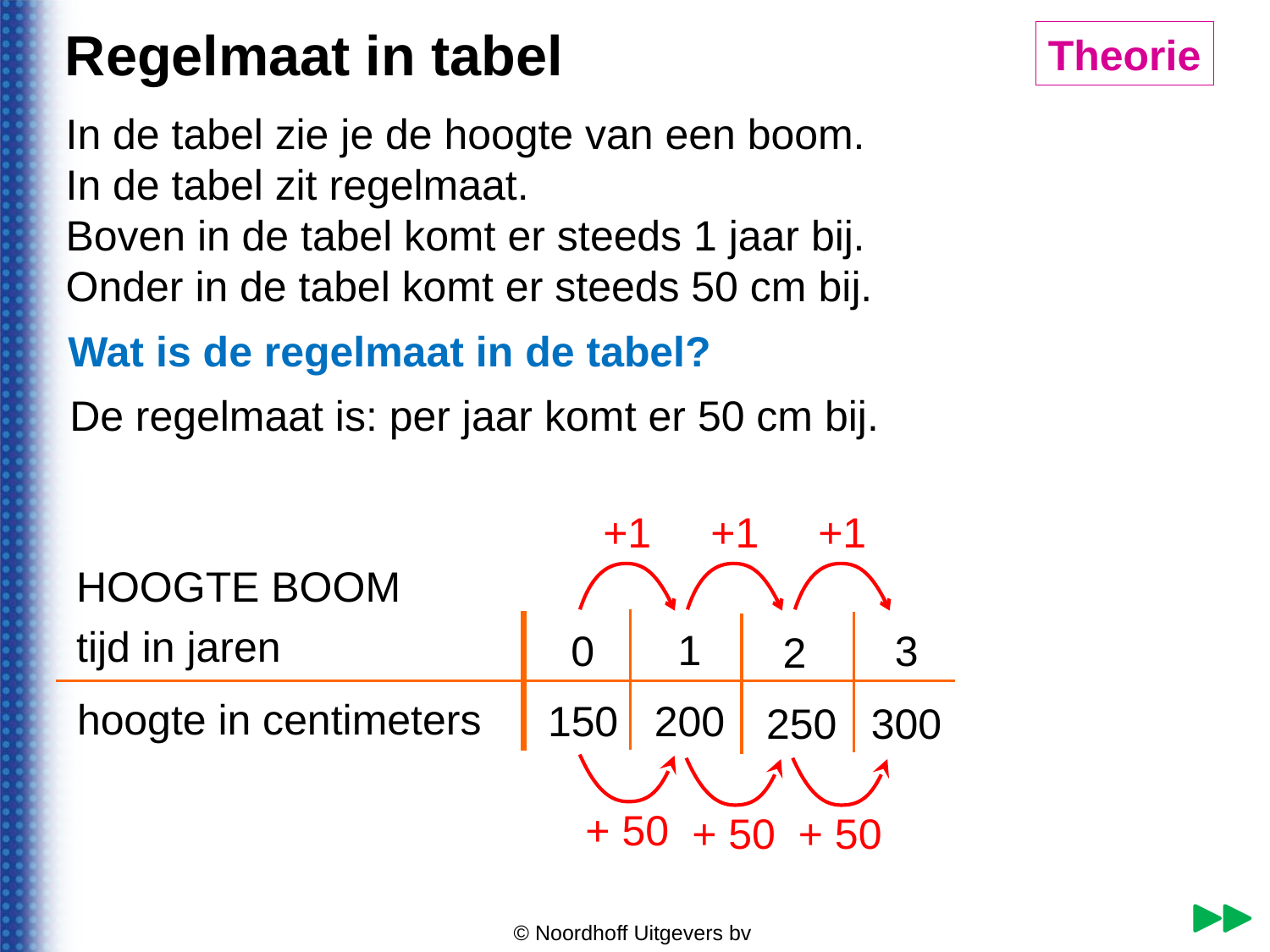

Regelmaat in tabel
Theorie
© Noordhoff Uitgevers bv

In de tabel zie je de hoogte van een boom.
In de tabel zit regelmaat.
Boven in de tabel komt er steeds 1 jaar bij.
Onder in de tabel komt er steeds 50 cm bij.
Wat is de regelmaat in de tabel?
De regelmaat is: per jaar komt er 50 cm bij.
+1

+1

+1

HOOGTE BOOM
tijd in jaren
1
3
0
2
hoogte in centimeters
200
150
250
300

+ 50

+ 50

+ 50

© Noordhoff Uitgevers bv